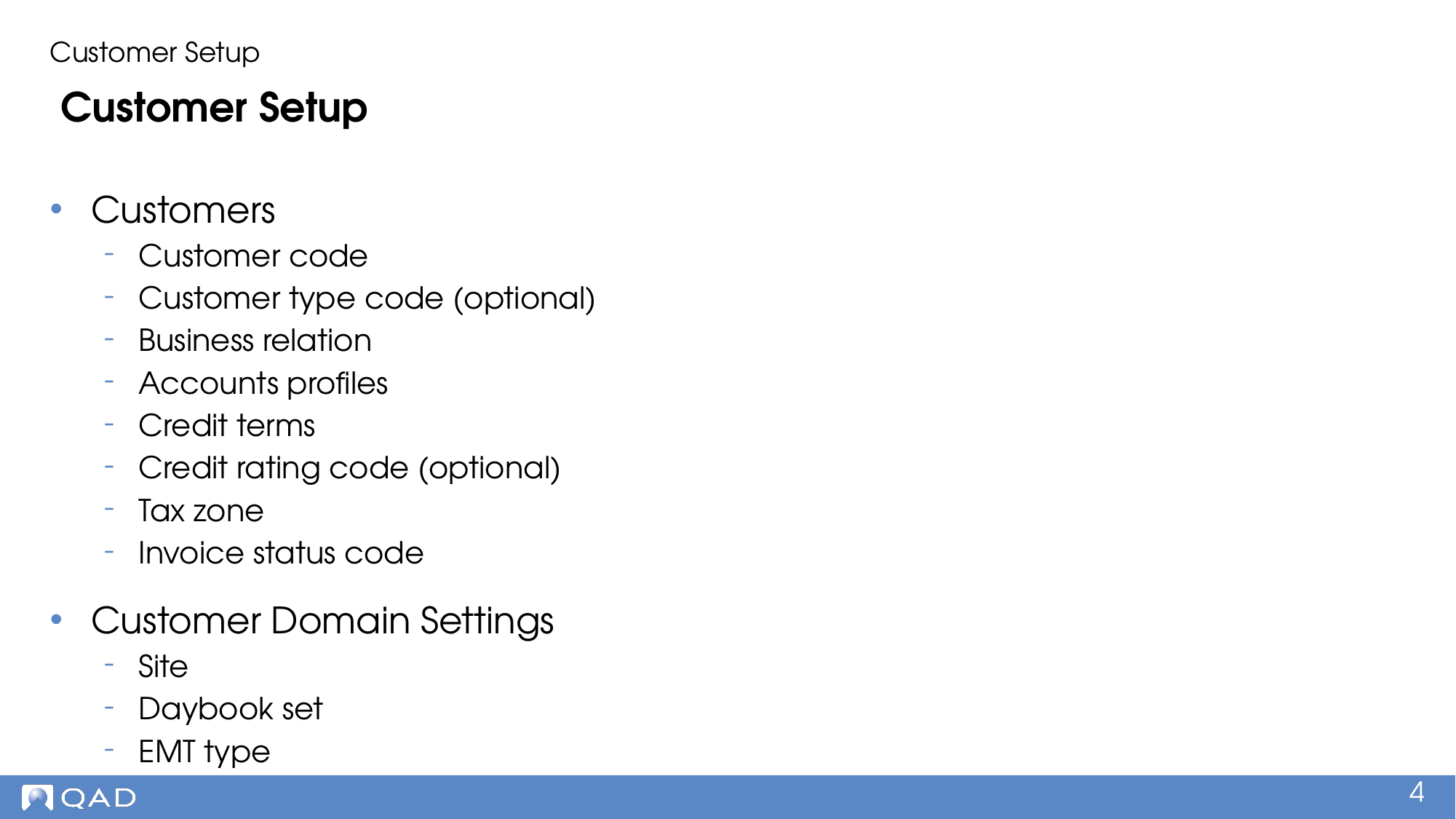

Customer Setup
# Customer Setup
Customers
Customer code
Customer type code (optional)
Business relation
Accounts profiles
Credit terms
Credit rating code (optional)
Tax zone
Invoice status code
Customer Domain Settings
Site
Daybook set
EMT type

4